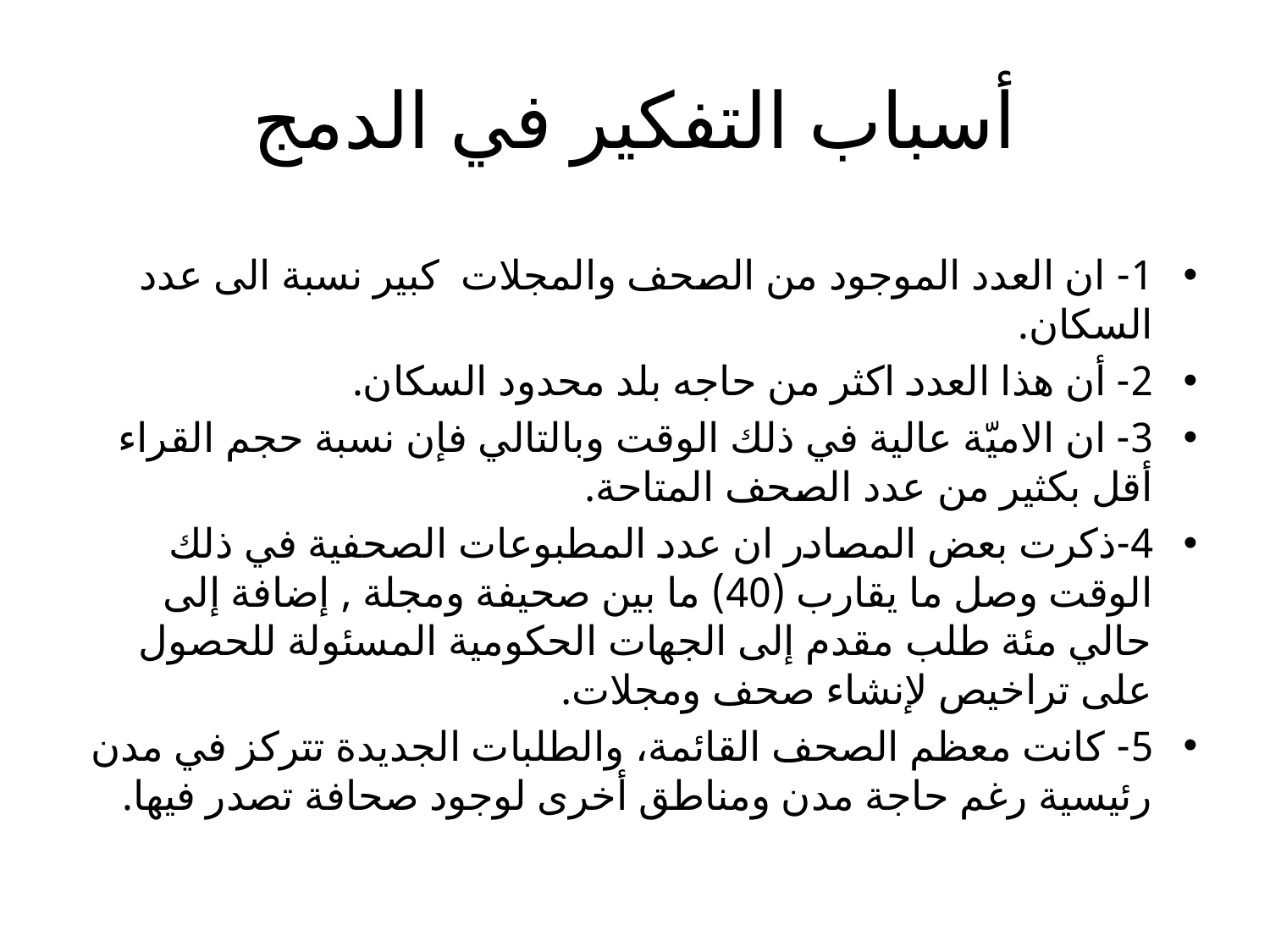

# أسباب التفكير في الدمج
1- ان العدد الموجود من الصحف والمجلات  كبير نسبة الى عدد السكان.
2- أن هذا العدد اكثر من حاجه بلد محدود السكان.
3- ان الاميّة عالية في ذلك الوقت وبالتالي فإن نسبة حجم القراء أقل بكثير من عدد الصحف المتاحة.
4-ذكرت بعض المصادر ان عدد المطبوعات الصحفية في ذلك الوقت وصل ما يقارب (40) ما بين صحيفة ومجلة , إضافة إلى حالي مئة طلب مقدم إلى الجهات الحكومية المسئولة للحصول على تراخيص لإنشاء صحف ومجلات.
5- كانت معظم الصحف القائمة، والطلبات الجديدة تتركز في مدن رئيسية رغم حاجة مدن ومناطق أخرى لوجود صحافة تصدر فيها.